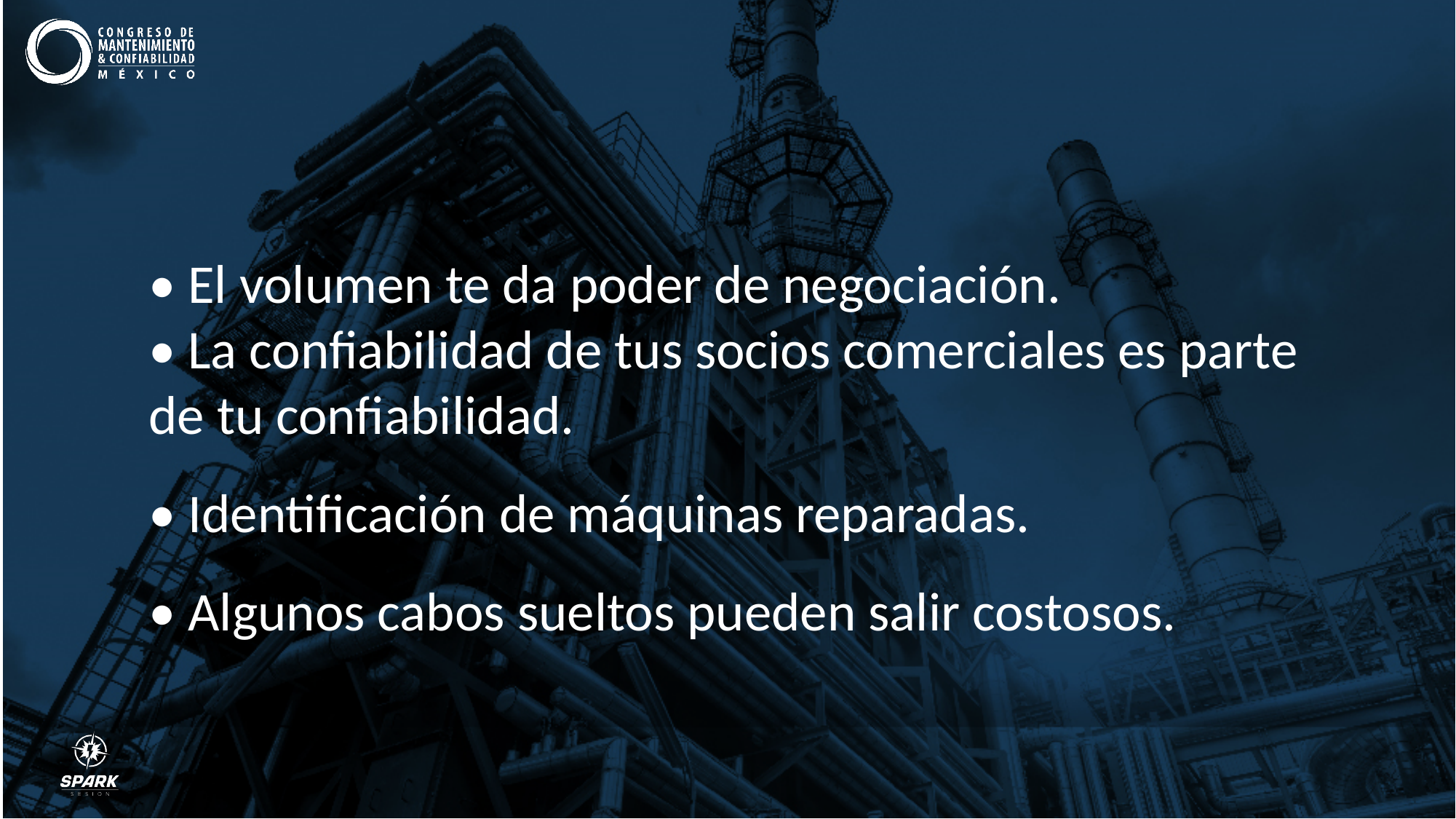

• El volumen te da poder de negociación.
• La confiabilidad de tus socios comerciales es parte de tu confiabilidad.
• Identificación de máquinas reparadas.
• Algunos cabos sueltos pueden salir costosos.